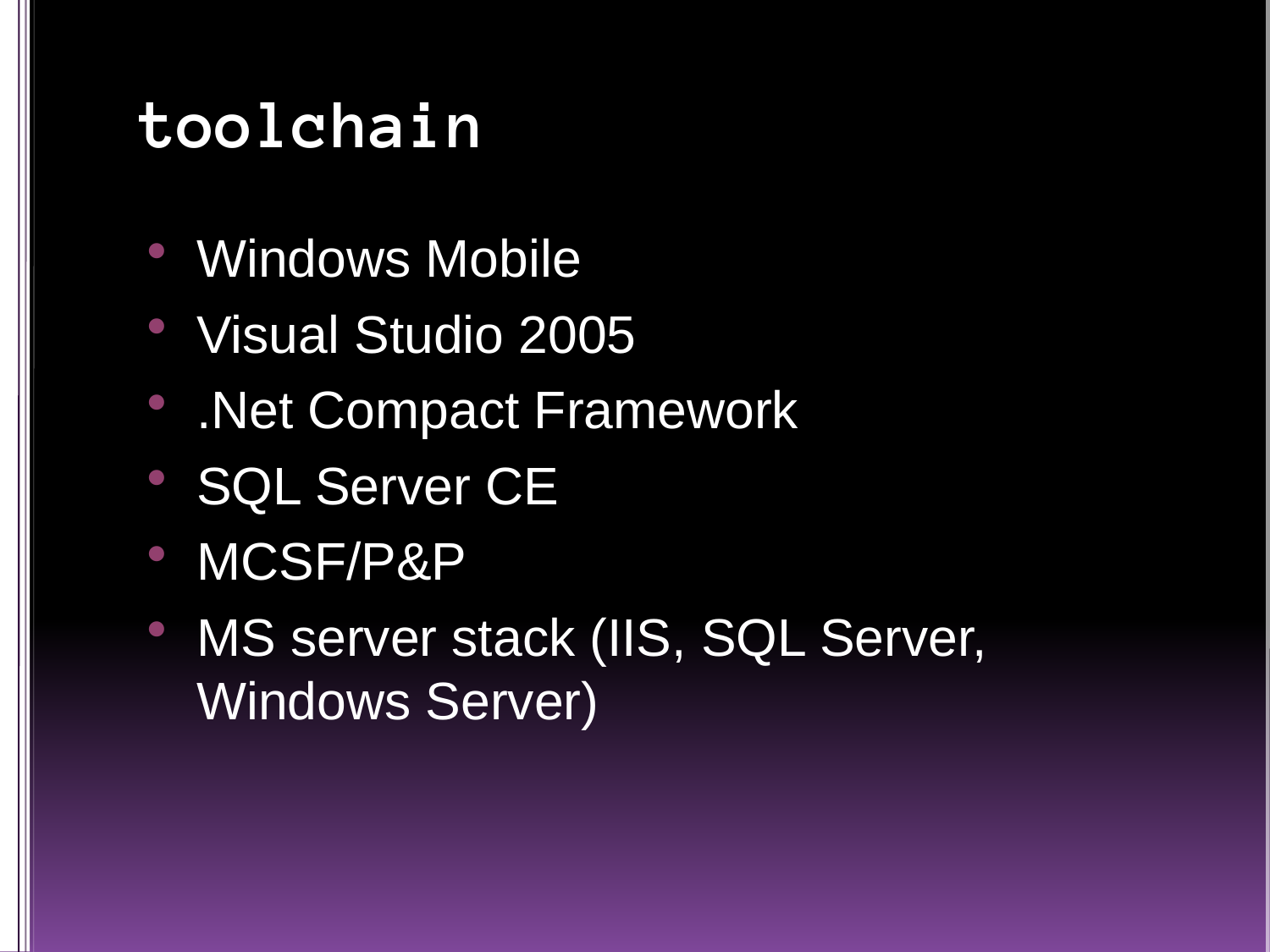

# toolchain
Windows Mobile
Visual Studio 2005
.Net Compact Framework
SQL Server CE
MCSF/P&P
MS server stack (IIS, SQL Server, Windows Server)